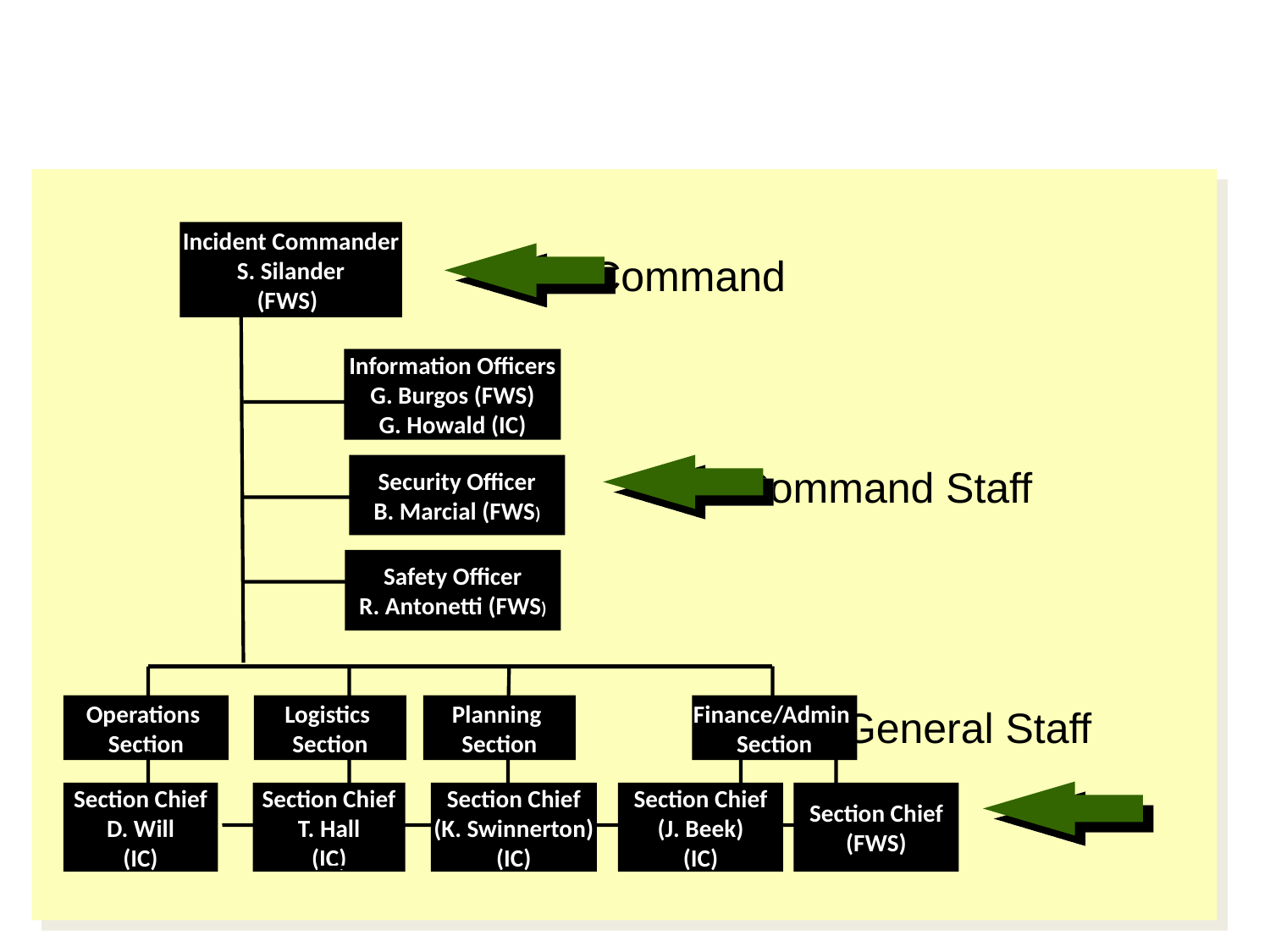

Incident Commander
S. Silander
(FWS))

Command

Information Officers
G. Burgos (FWS)
G. Howald (IC)

Command Staff

Safety Officer
R. Antonetti (FWS)

General Staff
Operations
Section
Logistics
Section
Planning
Section
Finance/Admin
Section

Security Officer
B. Marcial (FWS)

Section Chief
D. Will
(IC)
Section Chief
T. Hall
(IC)
Section Chief
(K. Swinnerton)
(IC)
Section Chief
(J. Beek)
(IC)
Section Chief
(FWS)